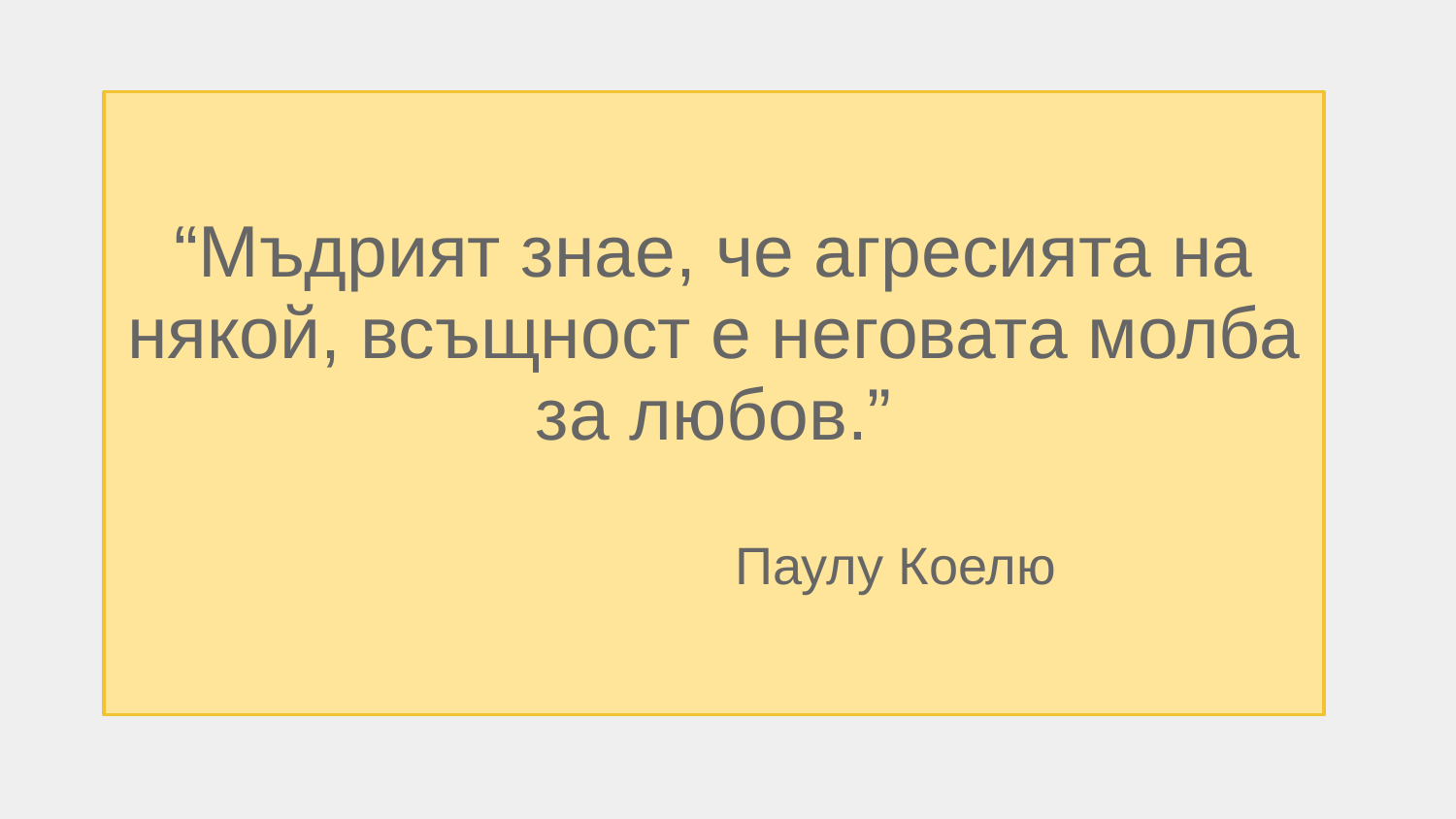

# “Мъдрият знае, че агресията на някой, всъщност е неговата молба за любов.”

                         Паулу Коелю